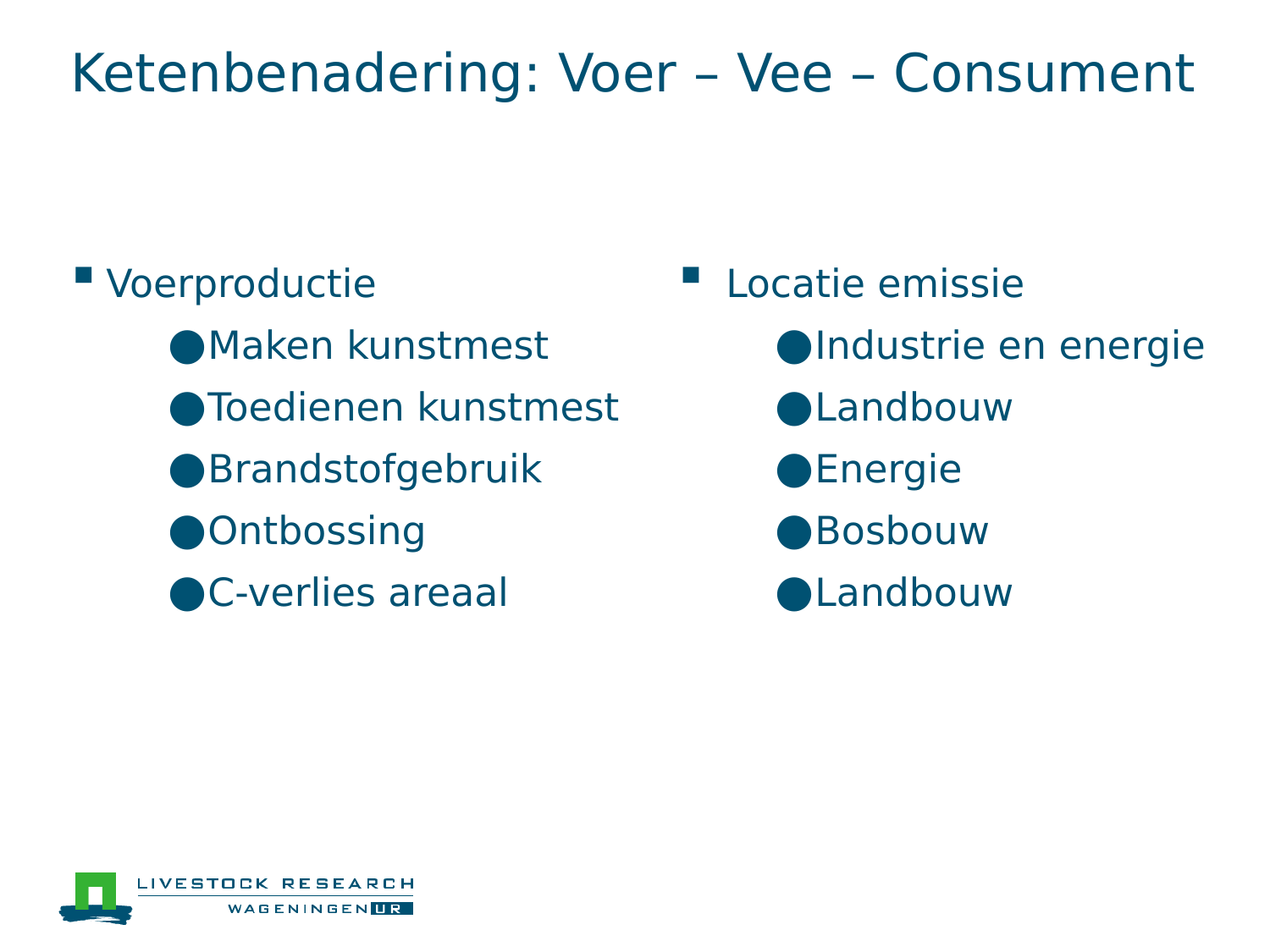

# Ketenbenadering: Voer – Vee – Consument
Voerproductie
Maken kunstmest
Toedienen kunstmest
Brandstofgebruik
Ontbossing
C-verlies areaal
 Locatie emissie
Industrie en energie
Landbouw
Energie
Bosbouw
Landbouw